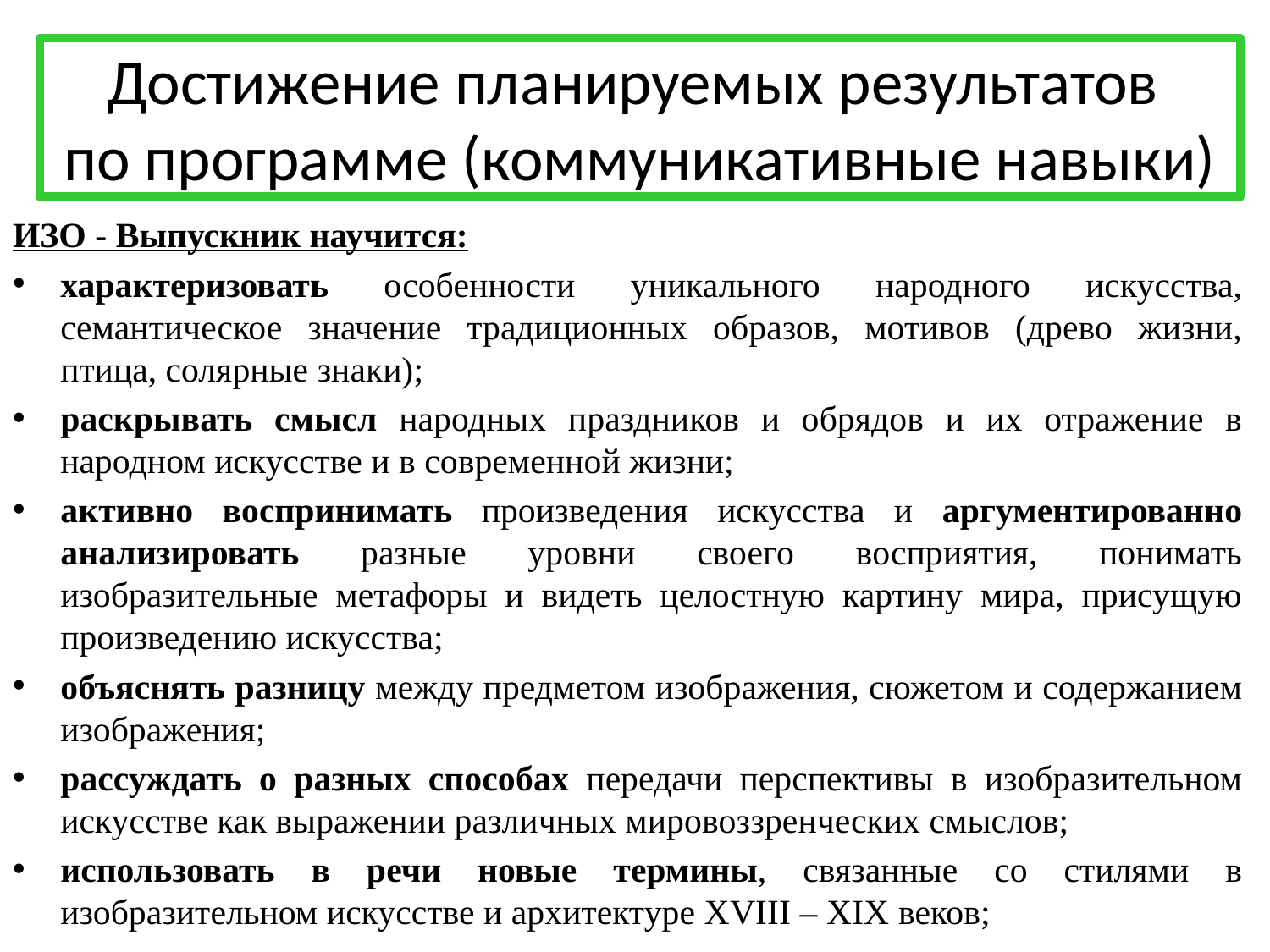

# Достижение планируемых результатов по программе (коммуникативные навыки)
ИЗО - Выпускник научится:
характеризовать особенности уникального народного искусства, семантическое значение традиционных образов, мотивов (древо жизни, птица, солярные знаки);
раскрывать смысл народных праздников и обрядов и их отражение в народном искусстве и в современной жизни;
активно воспринимать произведения искусства и аргументированно анализировать разные уровни своего восприятия, понимать изобразительные метафоры и видеть целостную картину мира, присущую произведению искусства;
объяснять разницу между предметом изображения, сюжетом и содержанием изображения;
рассуждать о разных способах передачи перспективы в изобразительном искусстве как выражении различных мировоззренческих смыслов;
использовать в речи новые термины, связанные со стилями в изобразительном искусстве и архитектуре XVIII – XIX веков;